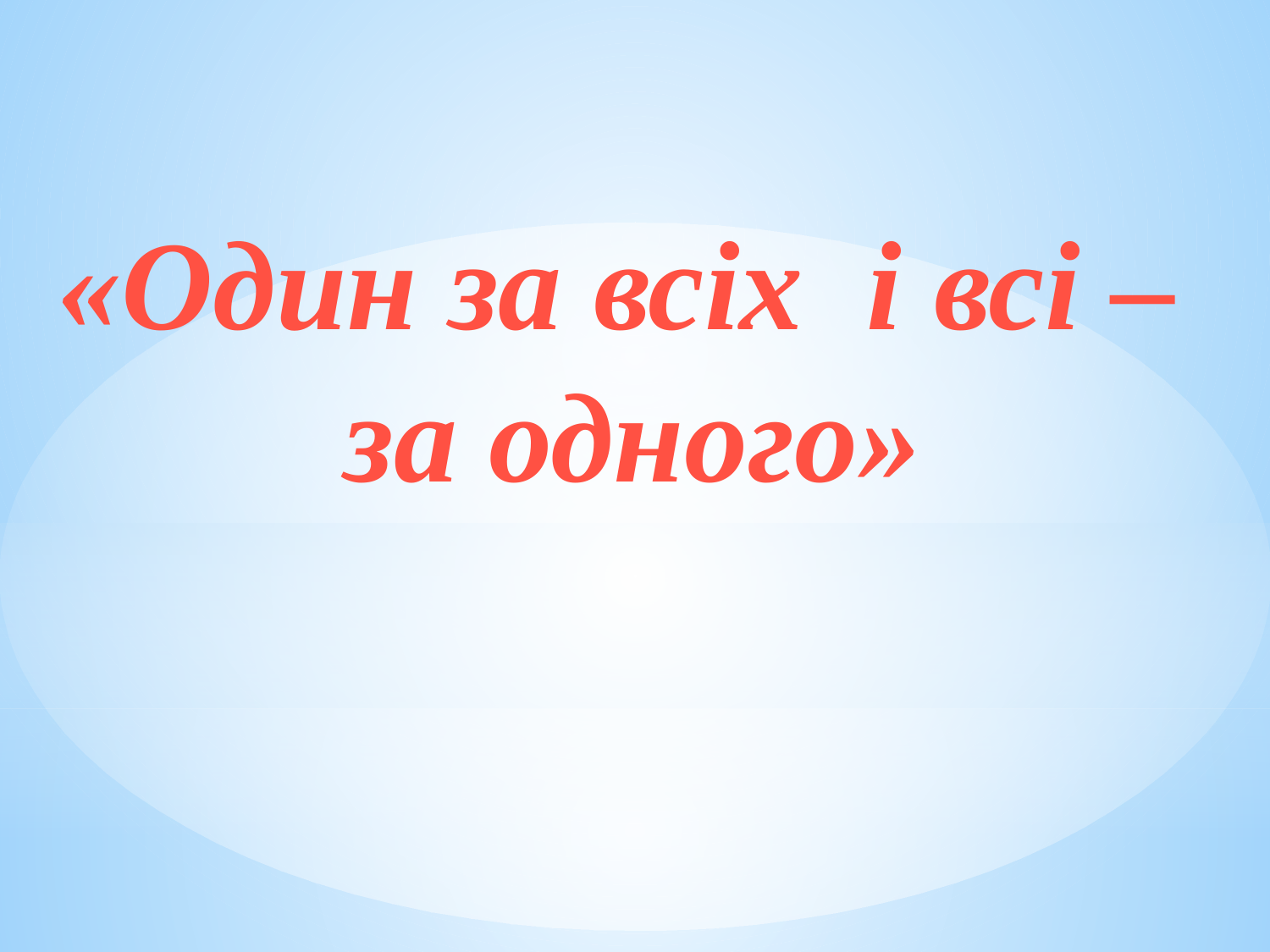

«Один за всіх  і всі –
за одного»